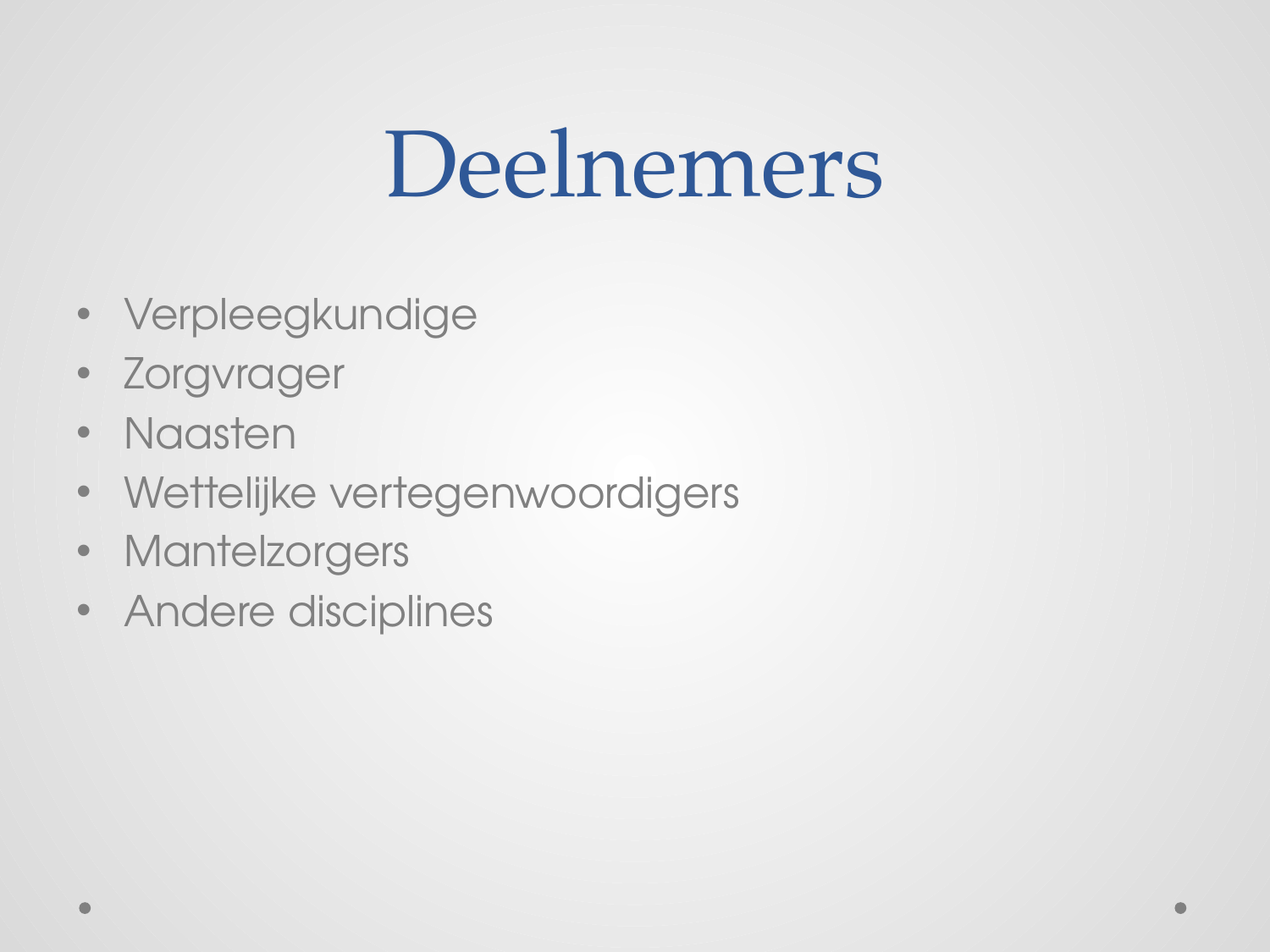

# Deelnemers

Verpleegkundige
Zorgvrager
Naasten
Wettelijke vertegenwoordigers
Mantelzorgers
Andere disciplines